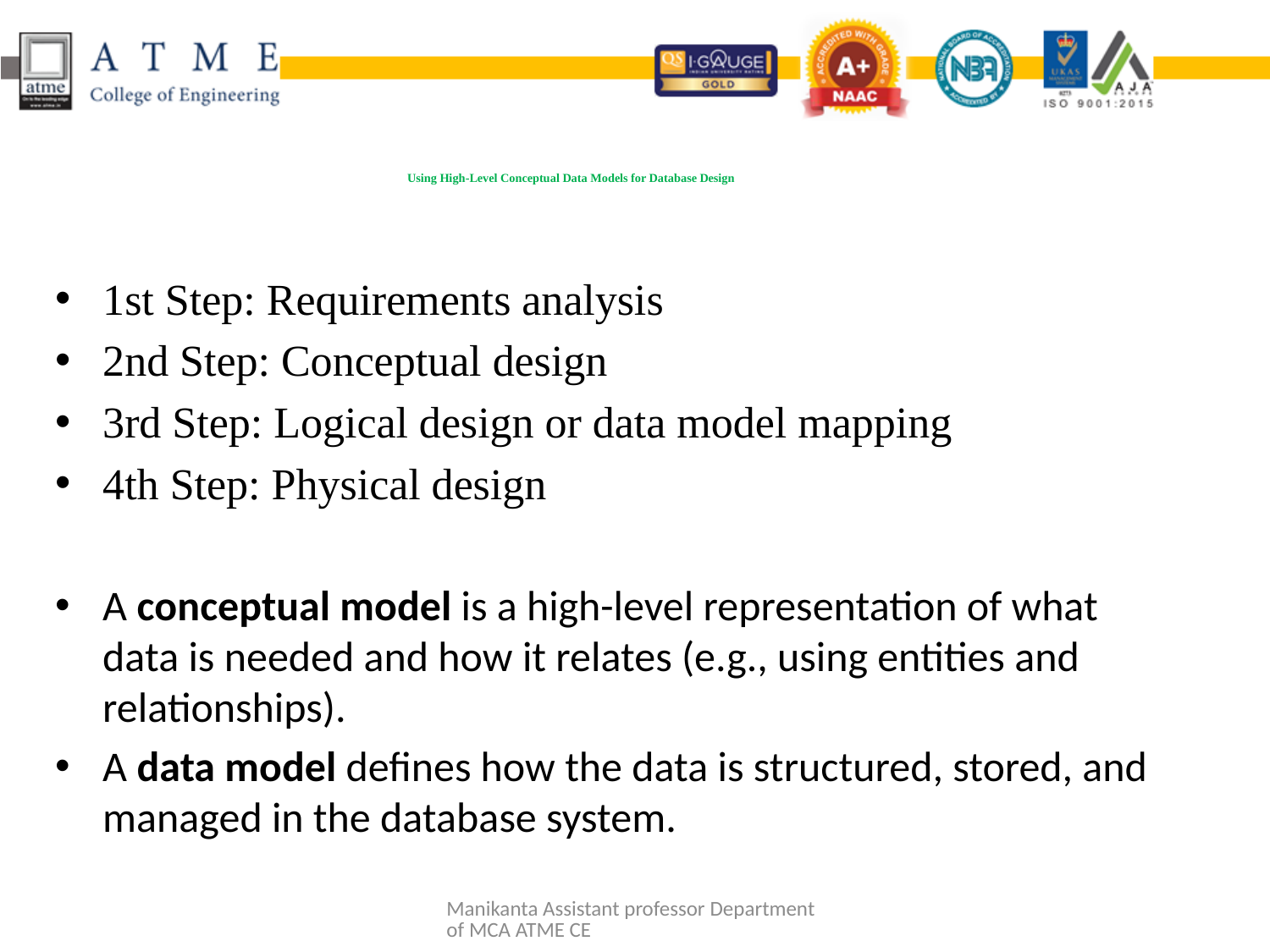

# Using High-Level Conceptual Data Models for Database Design
1st Step: Requirements analysis
2nd Step: Conceptual design
3rd Step: Logical design or data model mapping
4th Step: Physical design

A conceptual model is a high-level representation of what data is needed and how it relates (e.g., using entities and relationships).
A data model defines how the data is structured, stored, and managed in the database system.

Manikanta Assistant professor Department of MCA ATME CE